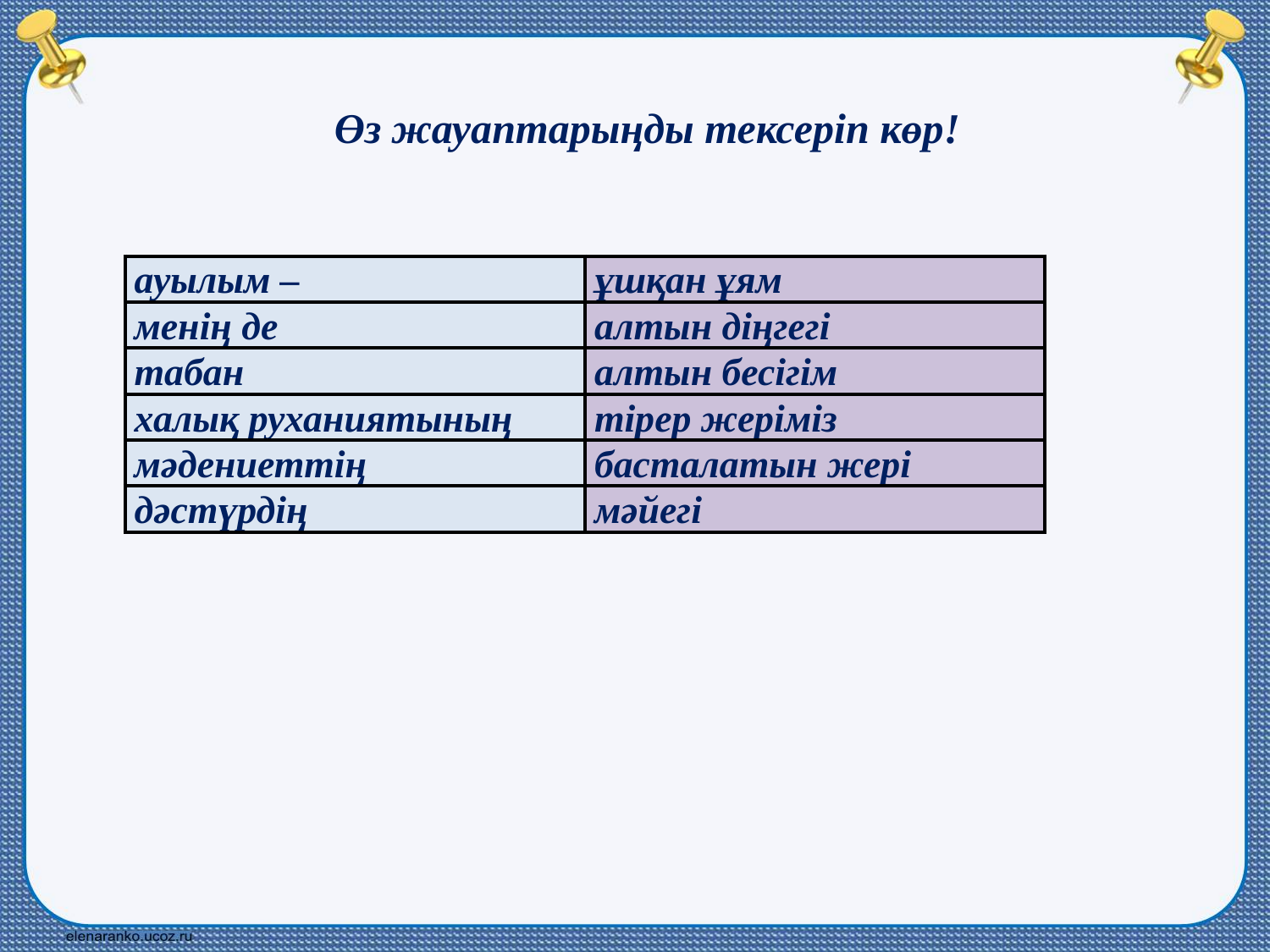

Өз жауаптарыңды тексеріп көр!
| ауылым – | ұшқан ұям |
| --- | --- |
| менің де | алтын діңгегі |
| табан | алтын бесігім |
| халық руханиятының | тірер жеріміз |
| мәдениеттің | басталатын жері |
| дәстүрдің | мәйегі |